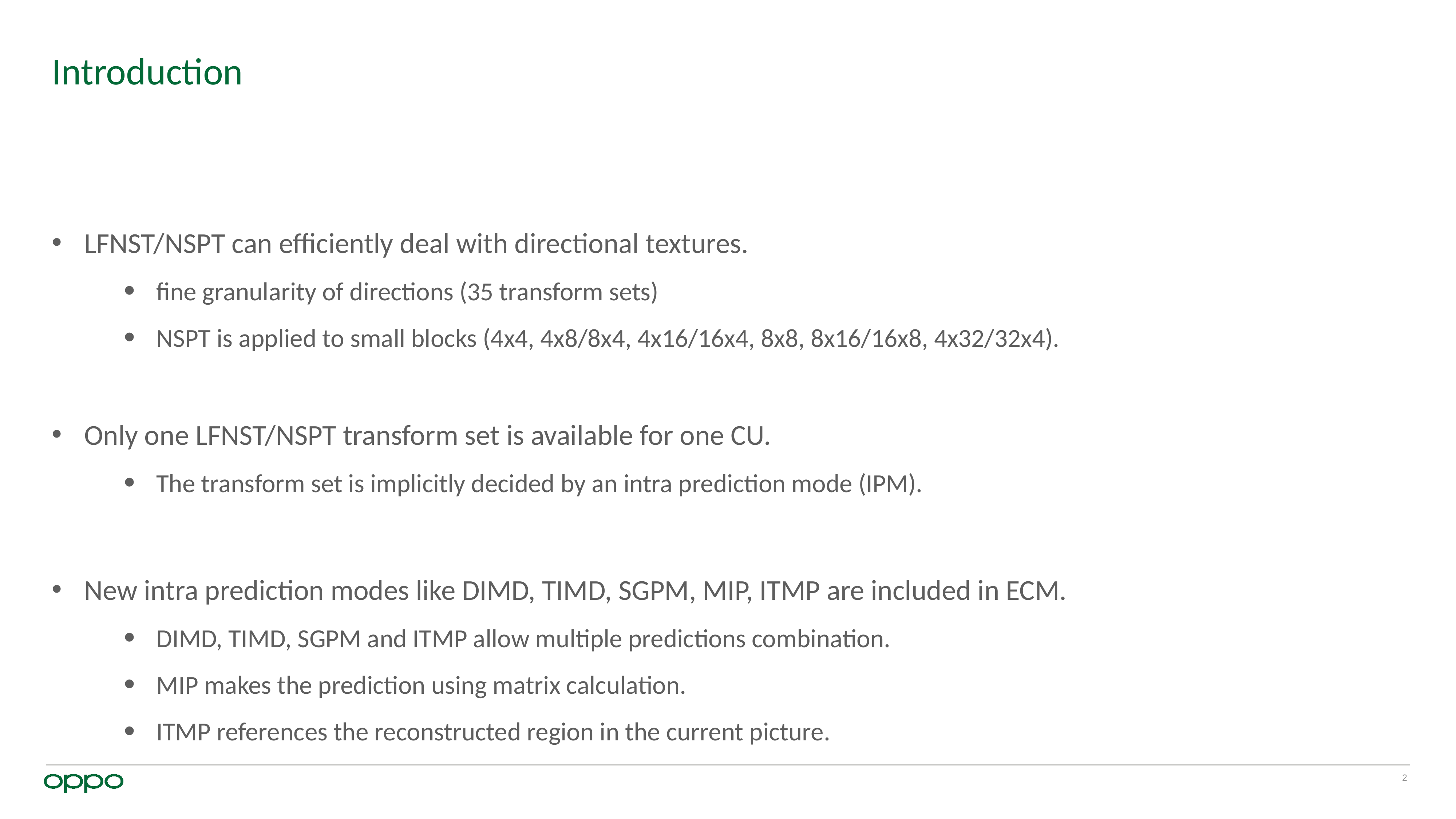

# Introduction
LFNST/NSPT can efficiently deal with directional textures.
fine granularity of directions (35 transform sets)
NSPT is applied to small blocks (4x4, 4x8/8x4, 4x16/16x4, 8x8, 8x16/16x8, 4x32/32x4).

Only one LFNST/NSPT transform set is available for one CU.
The transform set is implicitly decided by an intra prediction mode (IPM).

New intra prediction modes like DIMD, TIMD, SGPM, MIP, ITMP are included in ECM.
DIMD, TIMD, SGPM and ITMP allow multiple predictions combination.
MIP makes the prediction using matrix calculation.
ITMP references the reconstructed region in the current picture.